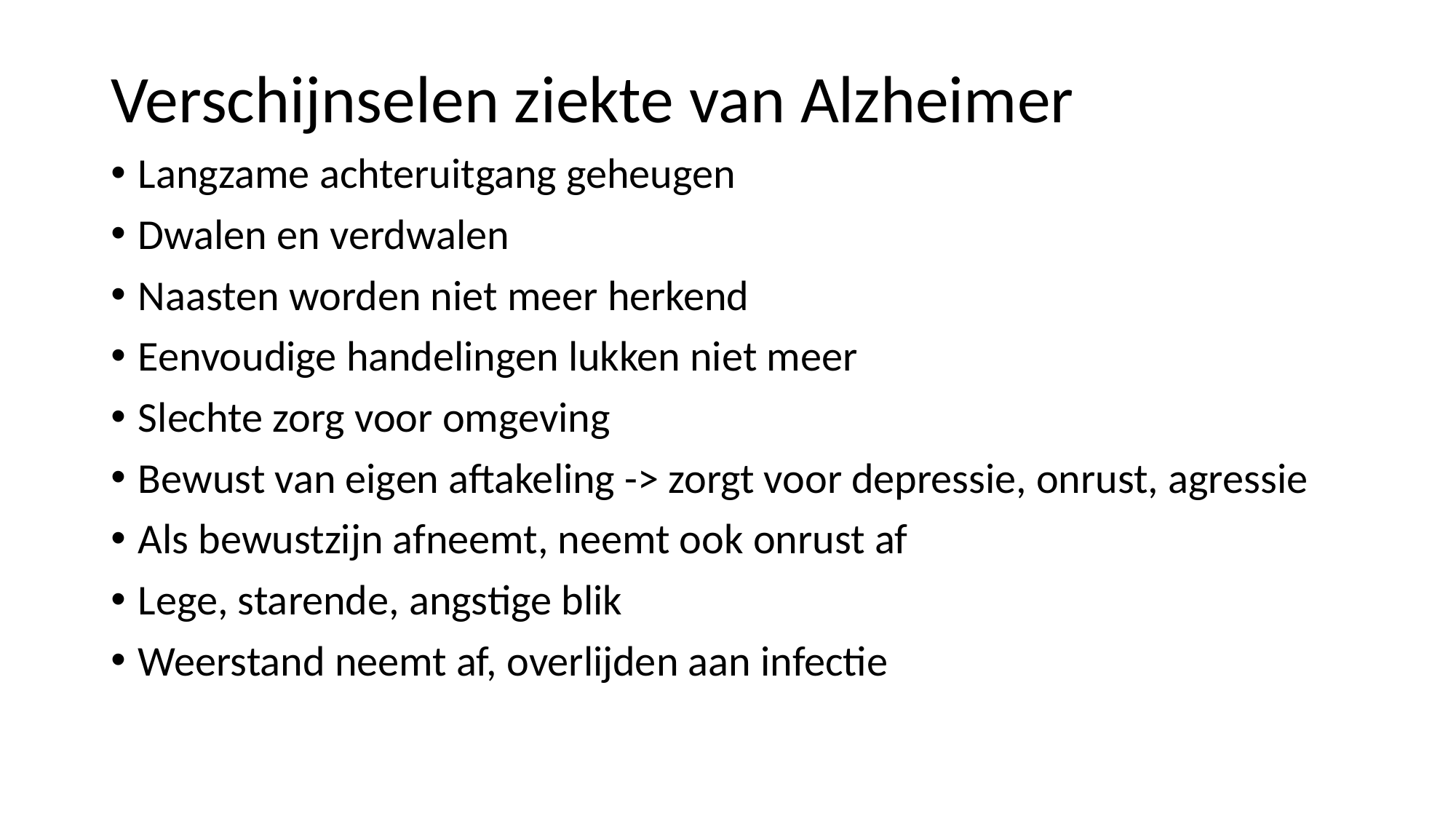

# Verschijnselen ziekte van Alzheimer
Langzame achteruitgang geheugen
Dwalen en verdwalen
Naasten worden niet meer herkend
Eenvoudige handelingen lukken niet meer
Slechte zorg voor omgeving
Bewust van eigen aftakeling -> zorgt voor depressie, onrust, agressie
Als bewustzijn afneemt, neemt ook onrust af
Lege, starende, angstige blik
Weerstand neemt af, overlijden aan infectie